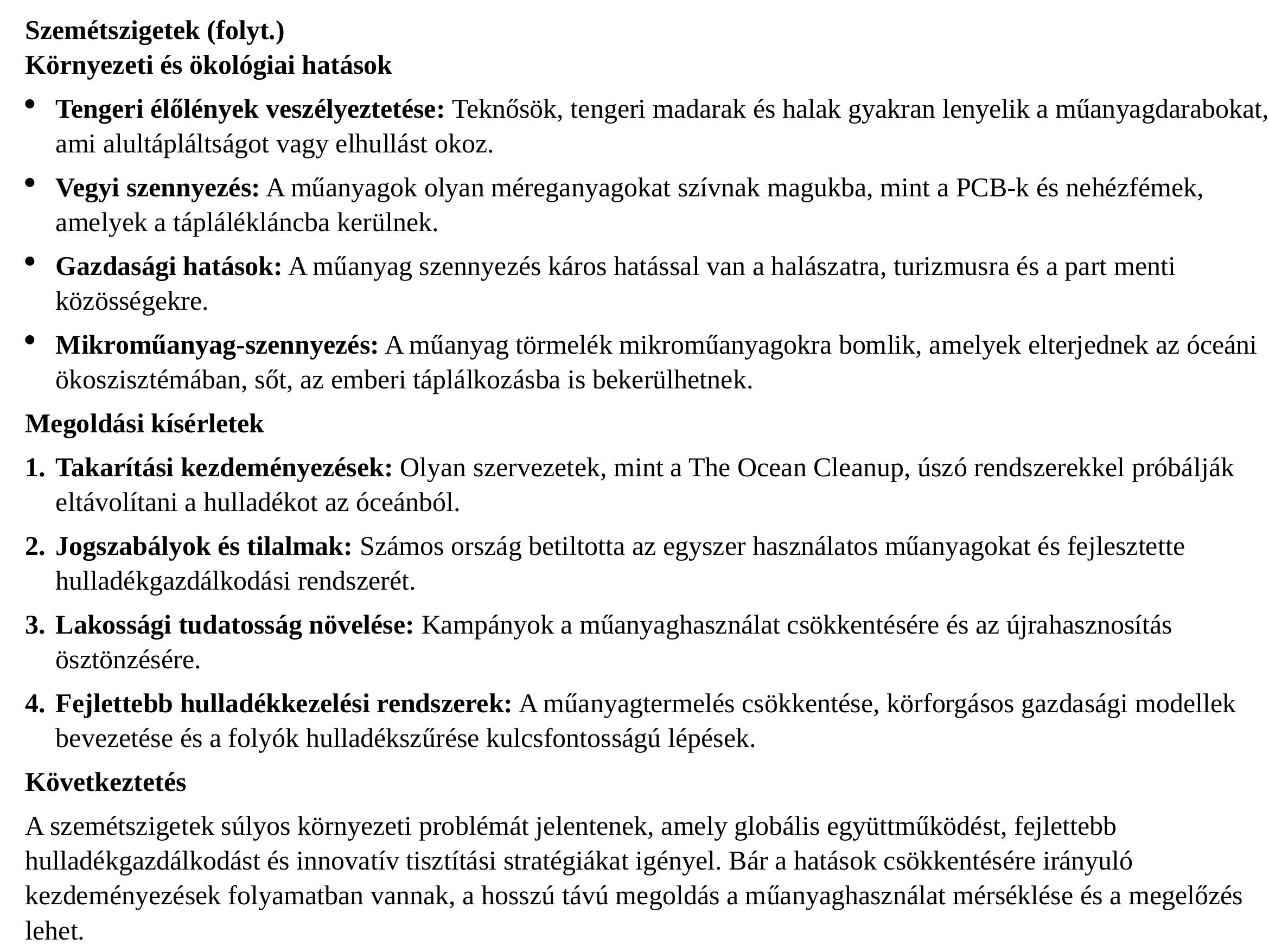

Szemétszigetek (folyt.)
Környezeti és ökológiai hatások
Tengeri élőlények veszélyeztetése: Teknősök, tengeri madarak és halak gyakran lenyelik a műanyagdarabokat, ami alultápláltságot vagy elhullást okoz.
Vegyi szennyezés: A műanyagok olyan méreganyagokat szívnak magukba, mint a PCB-k és nehézfémek, amelyek a táplálékláncba kerülnek.
Gazdasági hatások: A műanyag szennyezés káros hatással van a halászatra, turizmusra és a part menti közösségekre.
Mikroműanyag-szennyezés: A műanyag törmelék mikroműanyagokra bomlik, amelyek elterjednek az óceáni ökoszisztémában, sőt, az emberi táplálkozásba is bekerülhetnek.
Megoldási kísérletek
Takarítási kezdeményezések: Olyan szervezetek, mint a The Ocean Cleanup, úszó rendszerekkel próbálják eltávolítani a hulladékot az óceánból.
Jogszabályok és tilalmak: Számos ország betiltotta az egyszer használatos műanyagokat és fejlesztette hulladékgazdálkodási rendszerét.
Lakossági tudatosság növelése: Kampányok a műanyaghasználat csökkentésére és az újrahasznosítás ösztönzésére.
Fejlettebb hulladékkezelési rendszerek: A műanyagtermelés csökkentése, körforgásos gazdasági modellek bevezetése és a folyók hulladékszűrése kulcsfontosságú lépések.
Következtetés
A szemétszigetek súlyos környezeti problémát jelentenek, amely globális együttműködést, fejlettebb hulladékgazdálkodást és innovatív tisztítási stratégiákat igényel. Bár a hatások csökkentésére irányuló kezdeményezések folyamatban vannak, a hosszú távú megoldás a műanyaghasználat mérséklése és a megelőzés lehet.